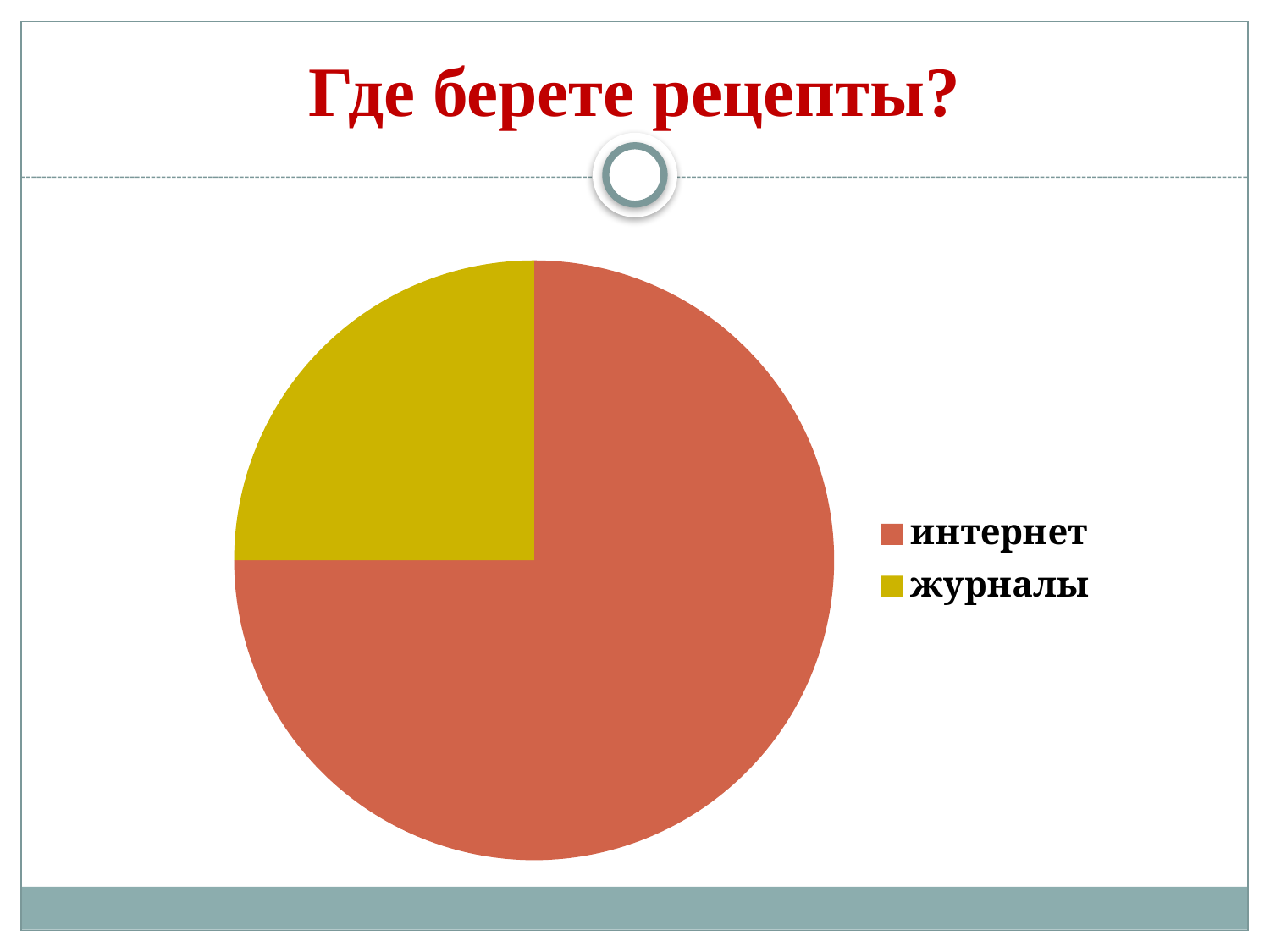

# Где берете рецепты?

### Chart

| Category | Где берете рецепты? |
|---|---|
| интернет | 3.0 |
| журналы | 1.0 |